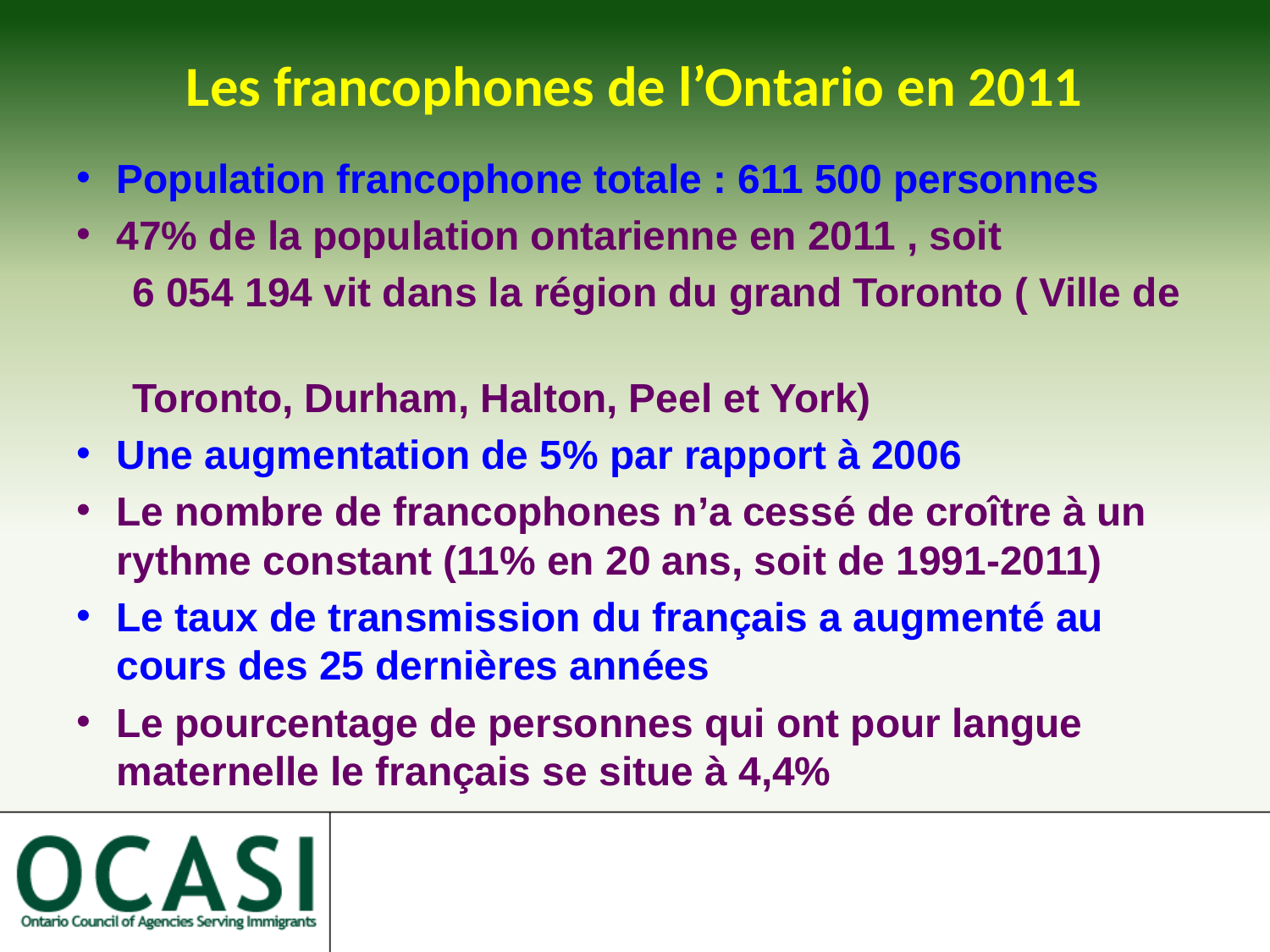

# Les francophones de l’Ontario en 2011
Population francophone totale : 611 500 personnes
47% de la population ontarienne en 2011 , soit
     6 054 194 vit dans la région du grand Toronto ( Ville de
     Toronto, Durham, Halton, Peel et York)
Une augmentation de 5% par rapport à 2006
Le nombre de francophones n’a cessé de croître à un rythme constant (11% en 20 ans, soit de 1991-2011)
Le taux de transmission du français a augmenté au cours des 25 dernières années
Le pourcentage de personnes qui ont pour langue maternelle le français se situe à 4,4%